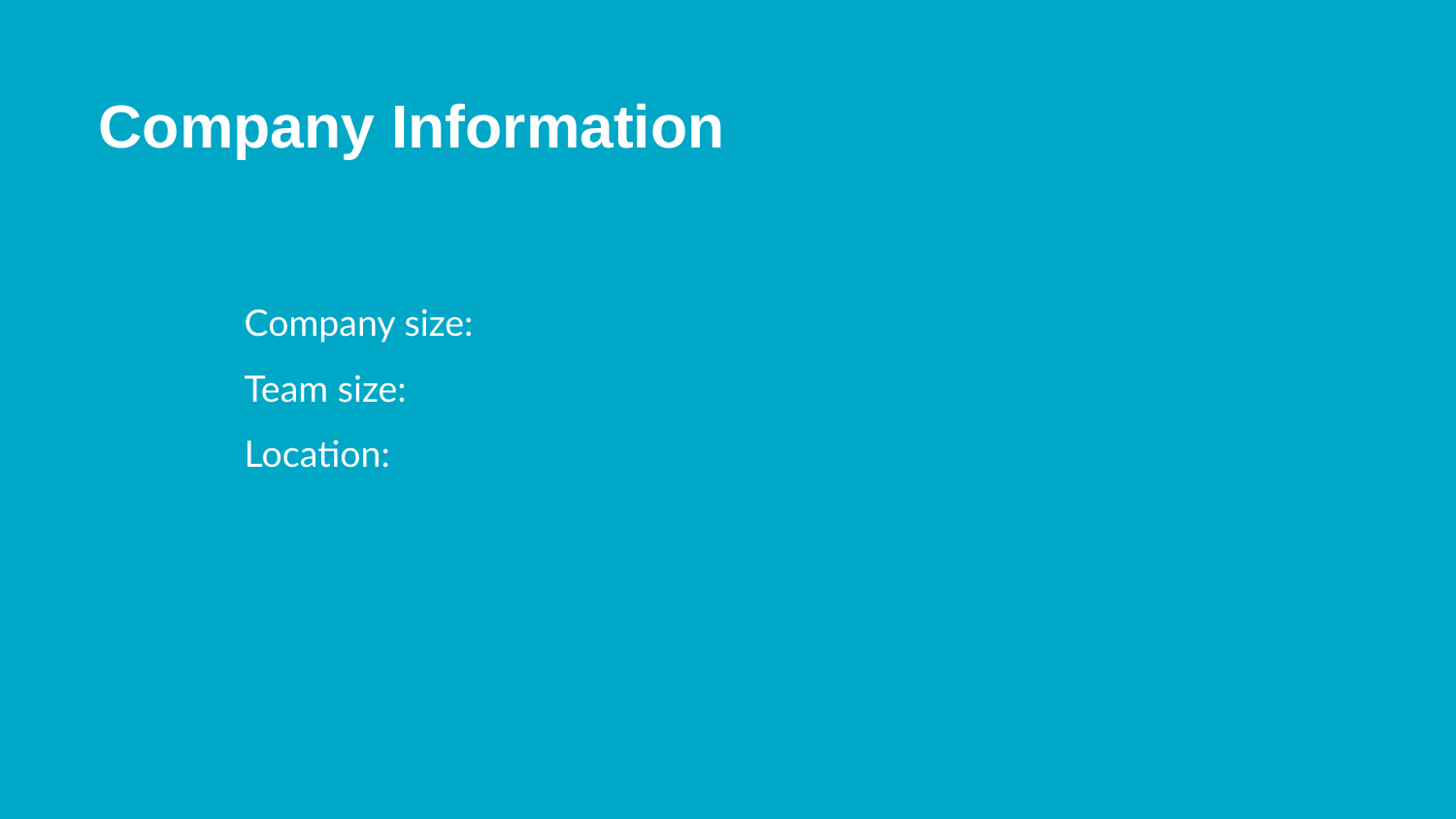

Company Information
Company size:
Team size:
Location: